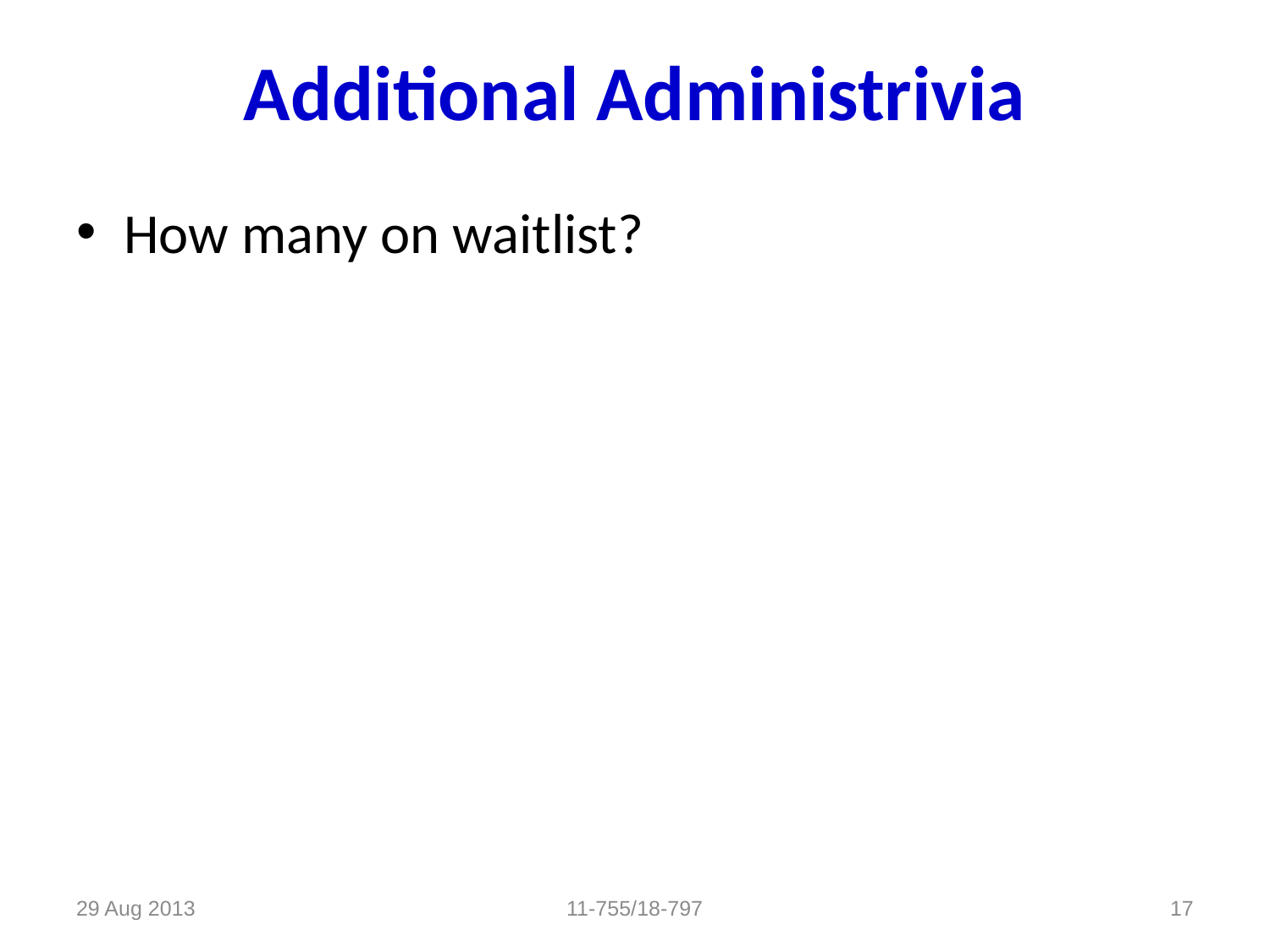

# Additional Administrivia
How many on waitlist?
29 Aug 2013
11-755/18-797
17